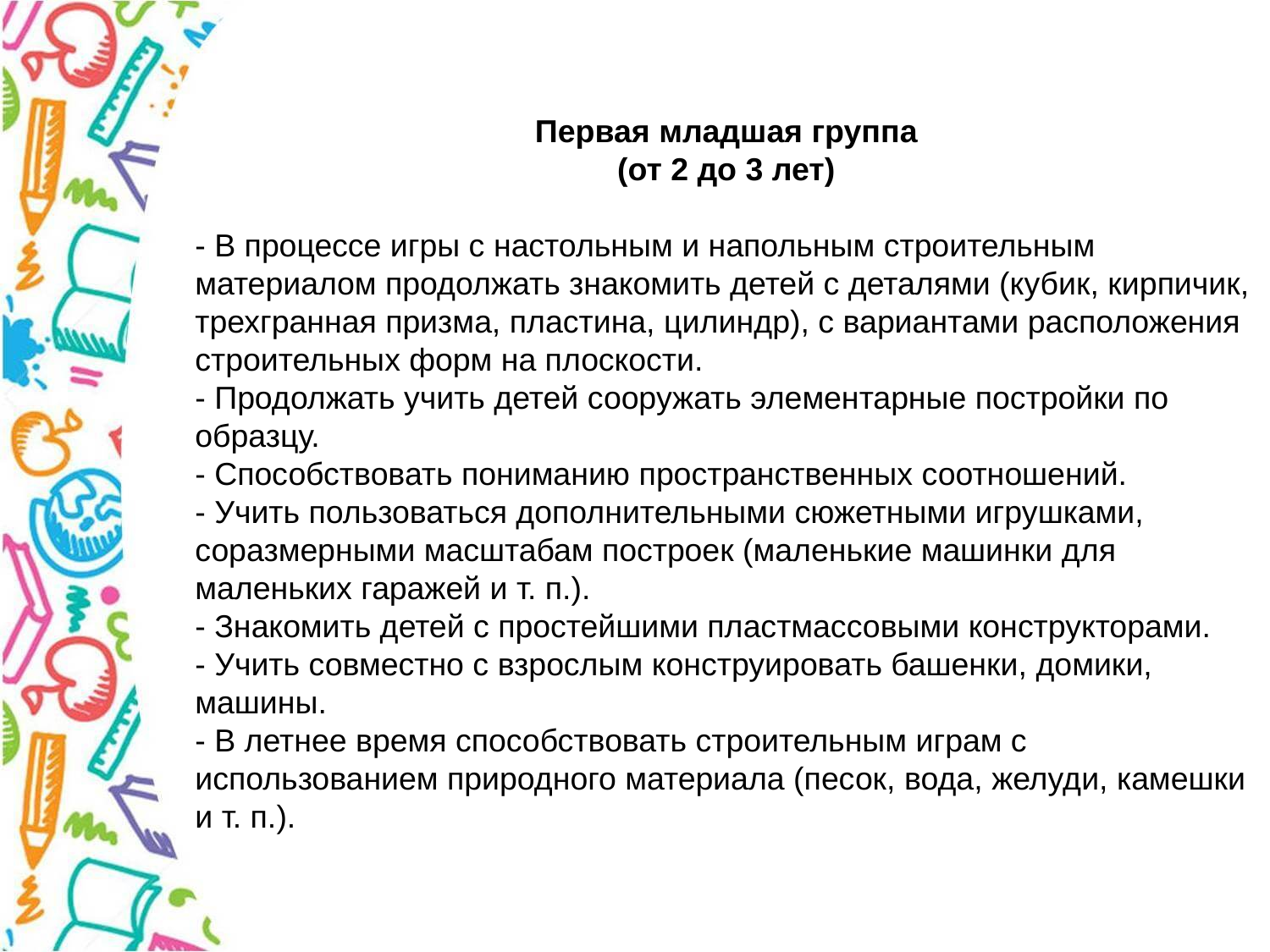

Первая младшая группа
(от 2 до 3 лет)

- В процессе игры с настольным и напольным строительным материалом продолжать знакомить детей с деталями (кубик, кирпичик, трехгранная призма, пластина, цилиндр), с вариантами расположения строительных форм на плоскости.
- Продолжать учить детей сооружать элементарные постройки по образцу.
- Способствовать пониманию пространственных соотношений.
- Учить пользоваться дополнительными сюжетными игрушками, соразмерными масштабам построек (маленькие машинки для маленьких гаражей и т. п.).
- Знакомить детей с простейшими пластмассовыми конструкторами.
- Учить совместно с взрослым конструировать башенки, домики, машины.
- В летнее время способствовать строительным играм с использованием природного материала (песок, вода, желуди, камешки и т. п.).